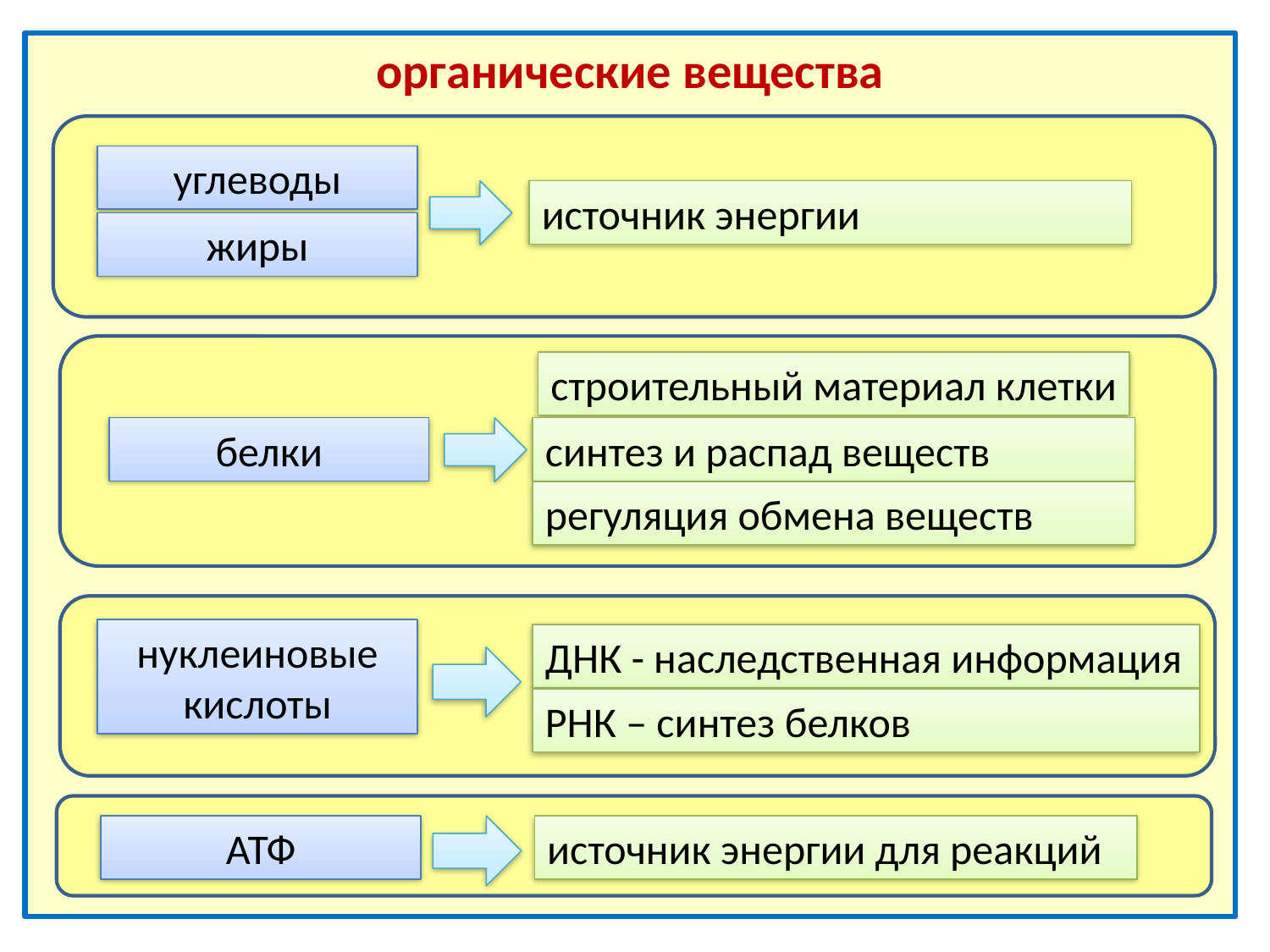

органические вещества

углеводы
жиры

источник энергии

строительный материал клетки
белки

синтез и распад веществ
регуляция обмена веществ

нуклеиновые кислоты
ДНК - наследственная информация

РНК – синтез белков

АТФ

источник энергии для реакций